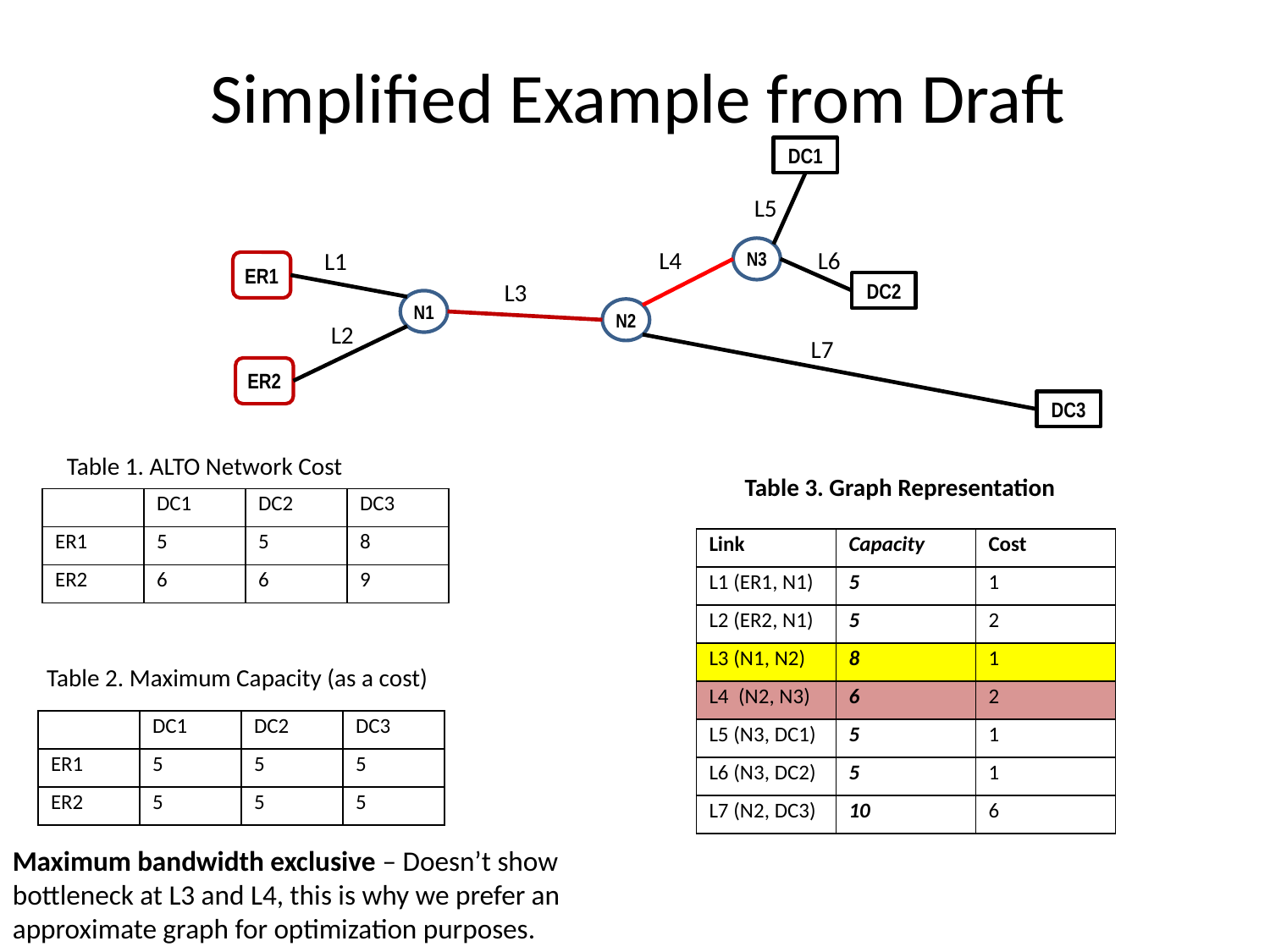

# Simplified Example from Draft
DC1
L5
N3
L4
L6
L1
ER1
L3
DC2
N1
N2
L2
L7
ER2
DC3
Table 1. ALTO Network Cost
Table 3. Graph Representation
|  | DC1 | DC2 | DC3 |
| --- | --- | --- | --- |
| ER1 | 5 | 5 | 8 |
| ER2 | 6 | 6 | 9 |
| Link | Capacity | Cost |
| --- | --- | --- |
| L1 (ER1, N1) | 5 | 1 |
| L2 (ER2, N1) | 5 | 2 |
| L3 (N1, N2) | 8 | 1 |
| L4 (N2, N3) | 6 | 2 |
| L5 (N3, DC1) | 5 | 1 |
| L6 (N3, DC2) | 5 | 1 |
| L7 (N2, DC3) | 10 | 6 |
Table 2. Maximum Capacity (as a cost)
|  | DC1 | DC2 | DC3 |
| --- | --- | --- | --- |
| ER1 | 5 | 5 | 5 |
| ER2 | 5 | 5 | 5 |
Maximum bandwidth exclusive – Doesn’t show bottleneck at L3 and L4, this is why we prefer an approximate graph for optimization purposes.